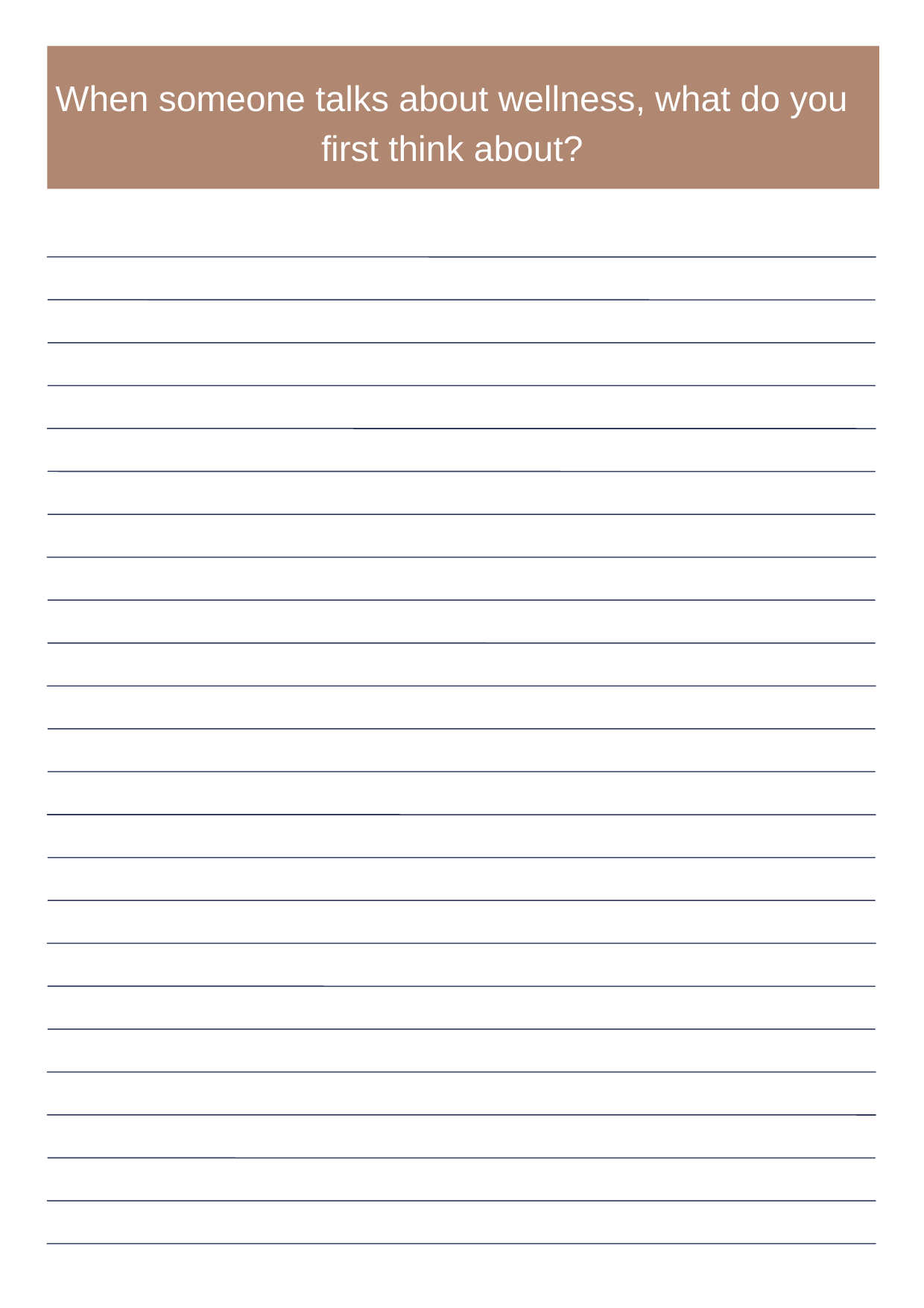

When someone talks about wellness, what do you first think about?